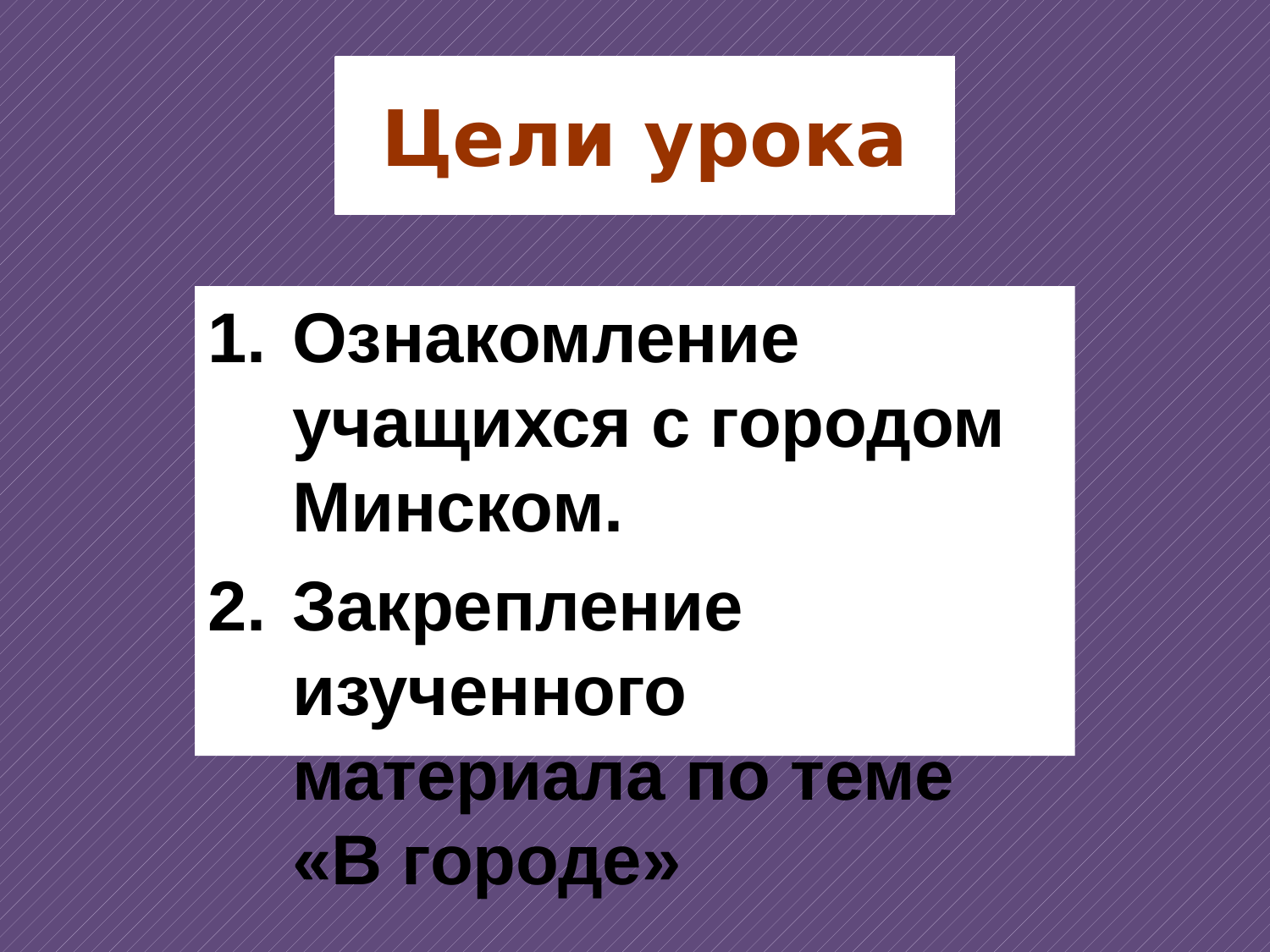

# Цели урока
Ознакомление учащихся с городом Минском.
Закрепление изученного материала по теме «В городе»